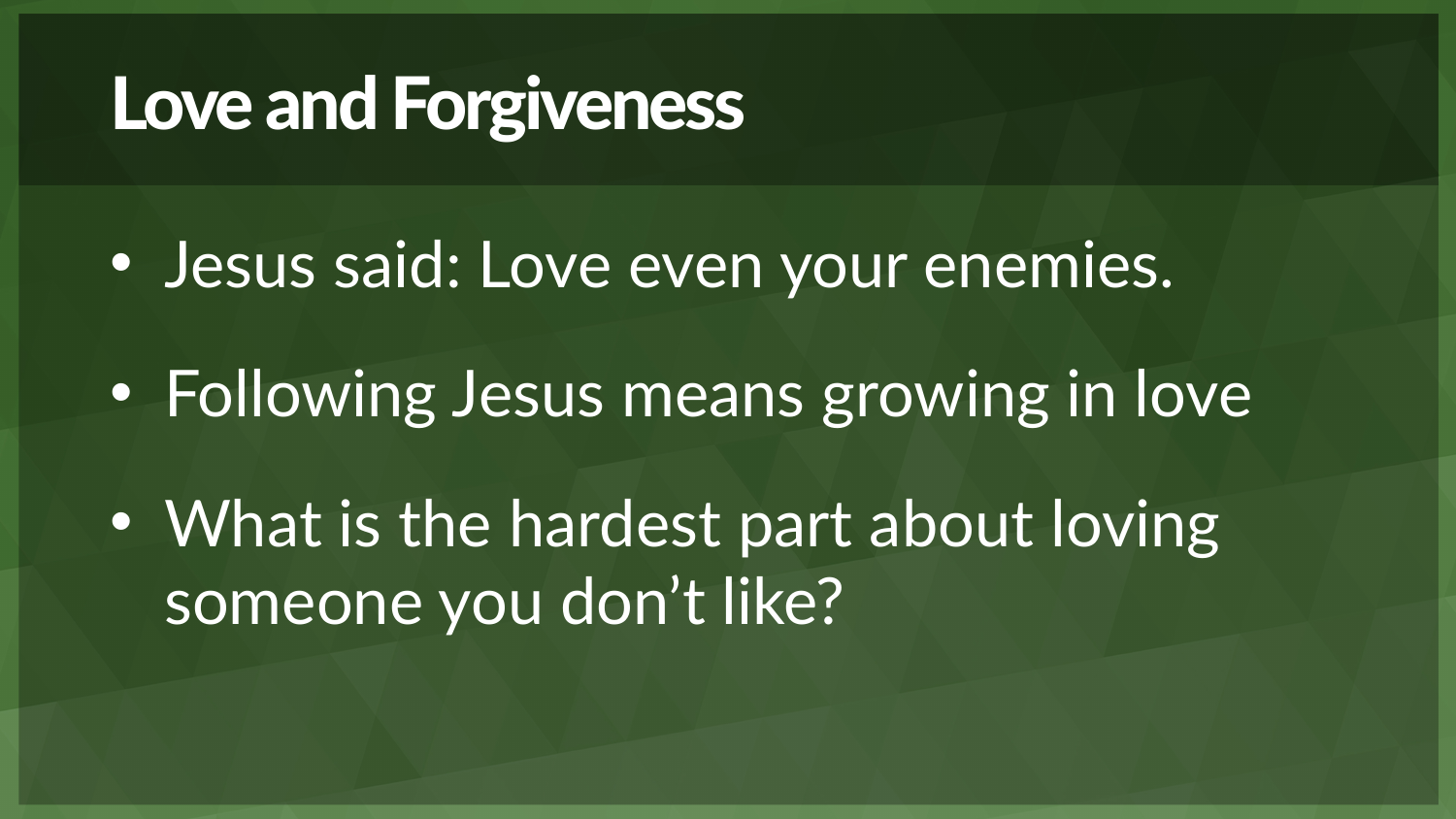

# Love and Forgiveness
Jesus said: Love even your enemies.
Following Jesus means growing in love
What is the hardest part about loving someone you don’t like?